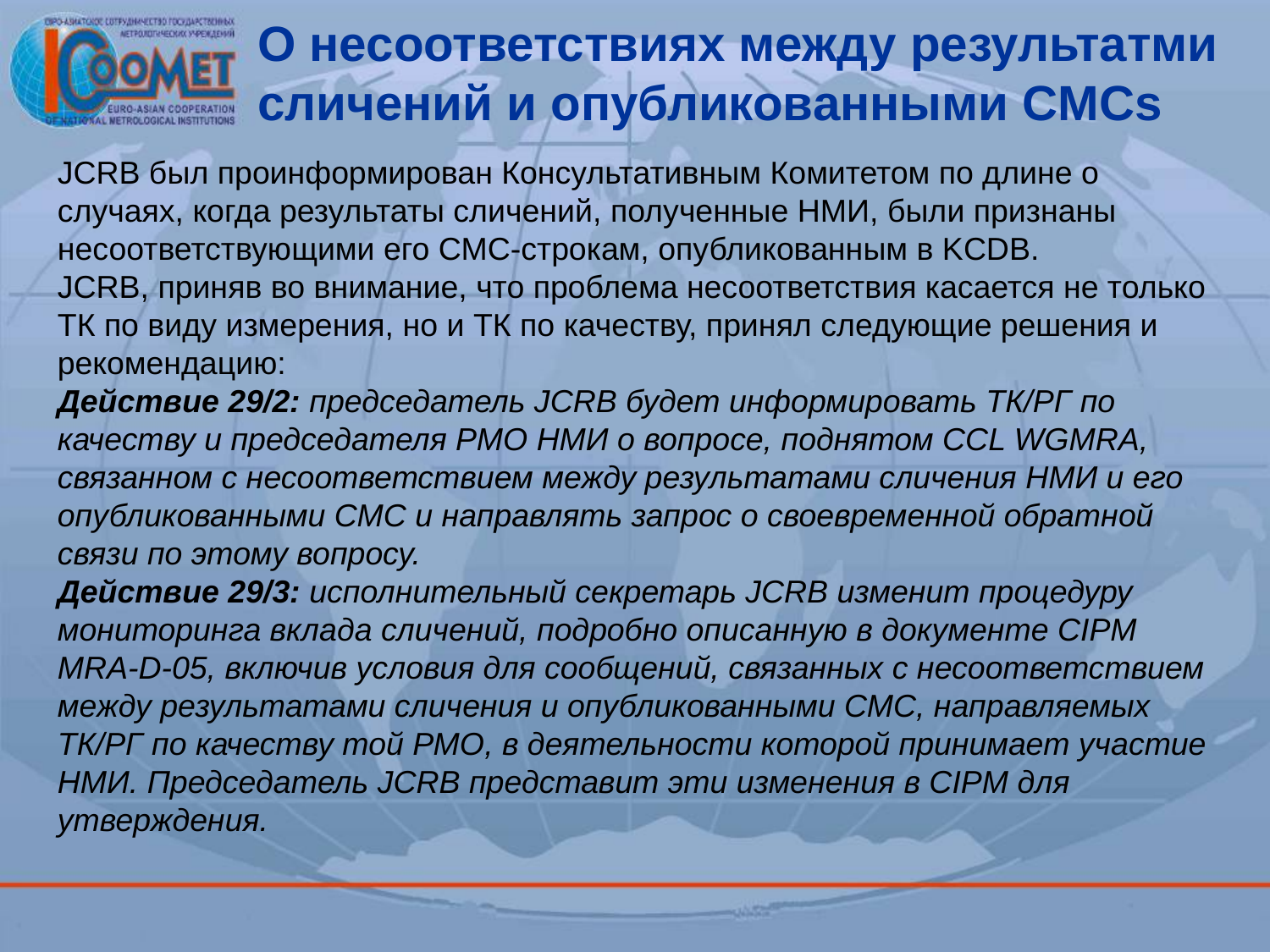

О несоответствиях между результатми сличений и опубликованными CMCs
JCRB был проинформирован Консультативным Комитетом по длине о случаях, когда результаты сличений, полученные НМИ, были признаны несоответствующими его СМС-строкам, опубликованным в KCDB.
JCRB, приняв во внимание, что проблема несоответствия касается не только ТК по виду измерения, но и ТК по качеству, принял следующие решения и рекомендацию:
Действие 29/2: председатель JCRB будет информировать TК/РГ по качеству и председателя РМО НМИ о вопросе, поднятом CCL WGMRA, связанном с несоответствием между результатами сличения НМИ и его опубликованными СМС и направлять запрос о своевременной обратной связи по этому вопросу.
Действие 29/3: исполнительный секретарь JCRB изменит процедуру мониторинга вклада сличений, подробно описанную в документе CIPM MRA-D-05, включив условия для сообщений, связанных с несоответствием между результатами сличения и опубликованными СМС, направляемых TК/РГ по качеству той РМО, в деятельности которой принимает участие НМИ. Председатель JCRB представит эти изменения в CIPM для утверждения.